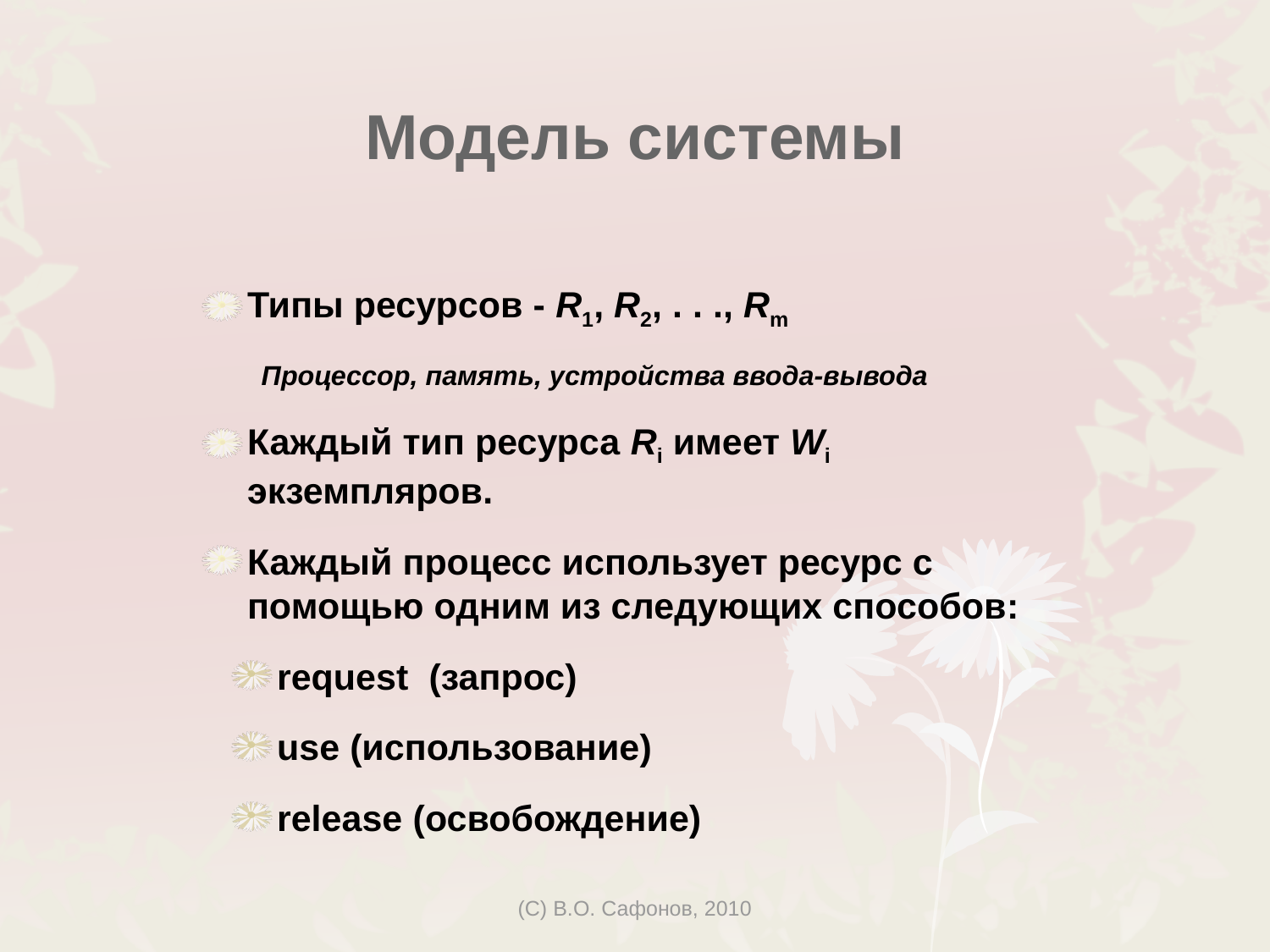

Модель системы
Типы ресурсов - R1, R2, . . ., Rm
Процессор, память, устройства ввода-вывода
Каждый тип ресурса Ri имеет Wi экземпляров.
Каждый процесс использует ресурс с помощью одним из следующих способов:
request  (запрос)
use (использование)
release (освобождение)

(C) В.О. Сафонов, 2010